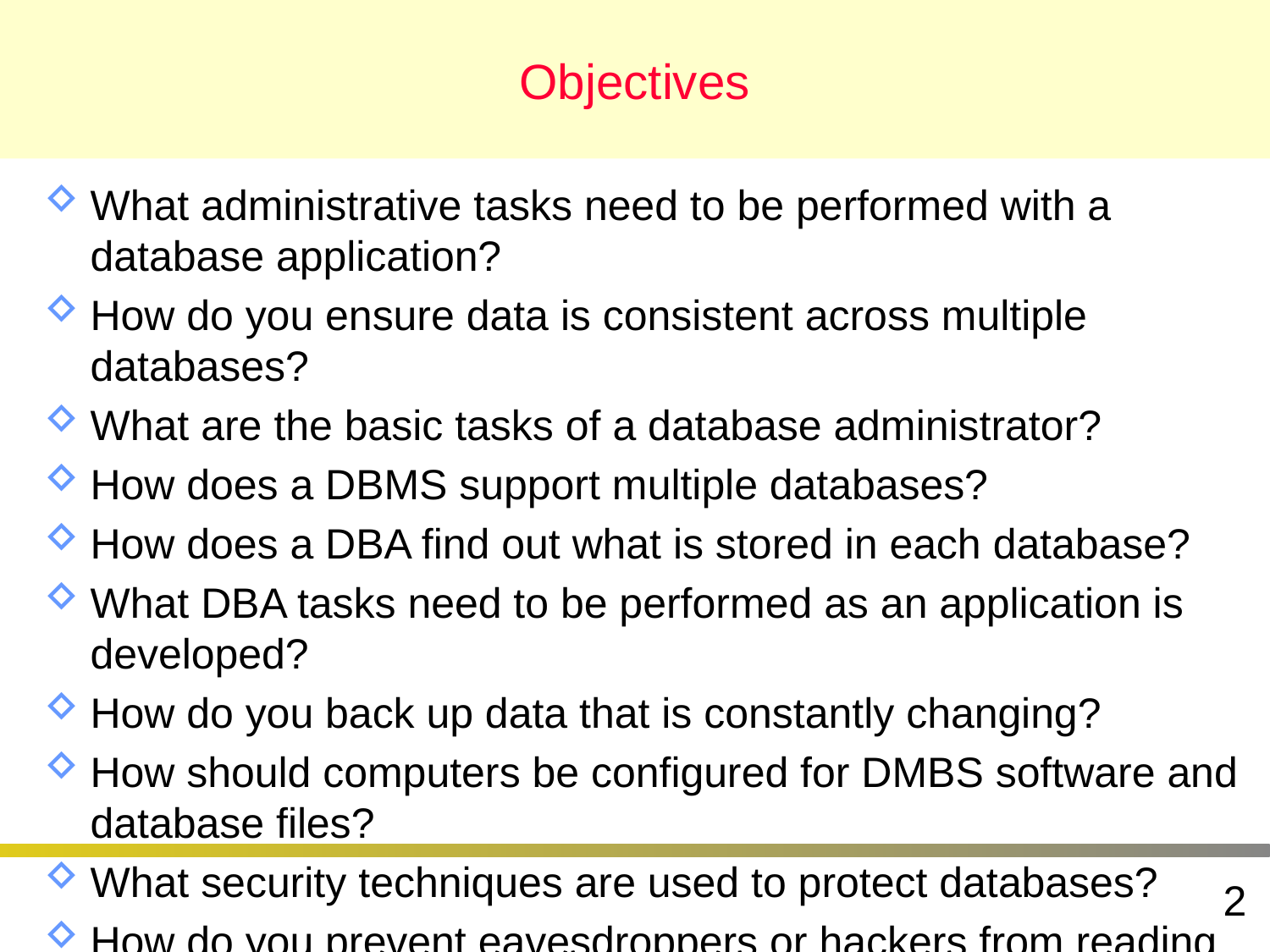

# Objectives
What administrative tasks need to be performed with a database application?
How do you ensure data is consistent across multiple databases?
What are the basic tasks of a database administrator?
How does a DBMS support multiple databases?
How does a DBA find out what is stored in each database?
What DBA tasks need to be performed as an application is developed?
How do you back up data that is constantly changing?
How should computers be configured for DMBS software and database files?
What security techniques are used to protect databases?
How do you prevent eavesdroppers or hackers from reading data?
What security conditions would be needed at Sally’s Pet Store?
2